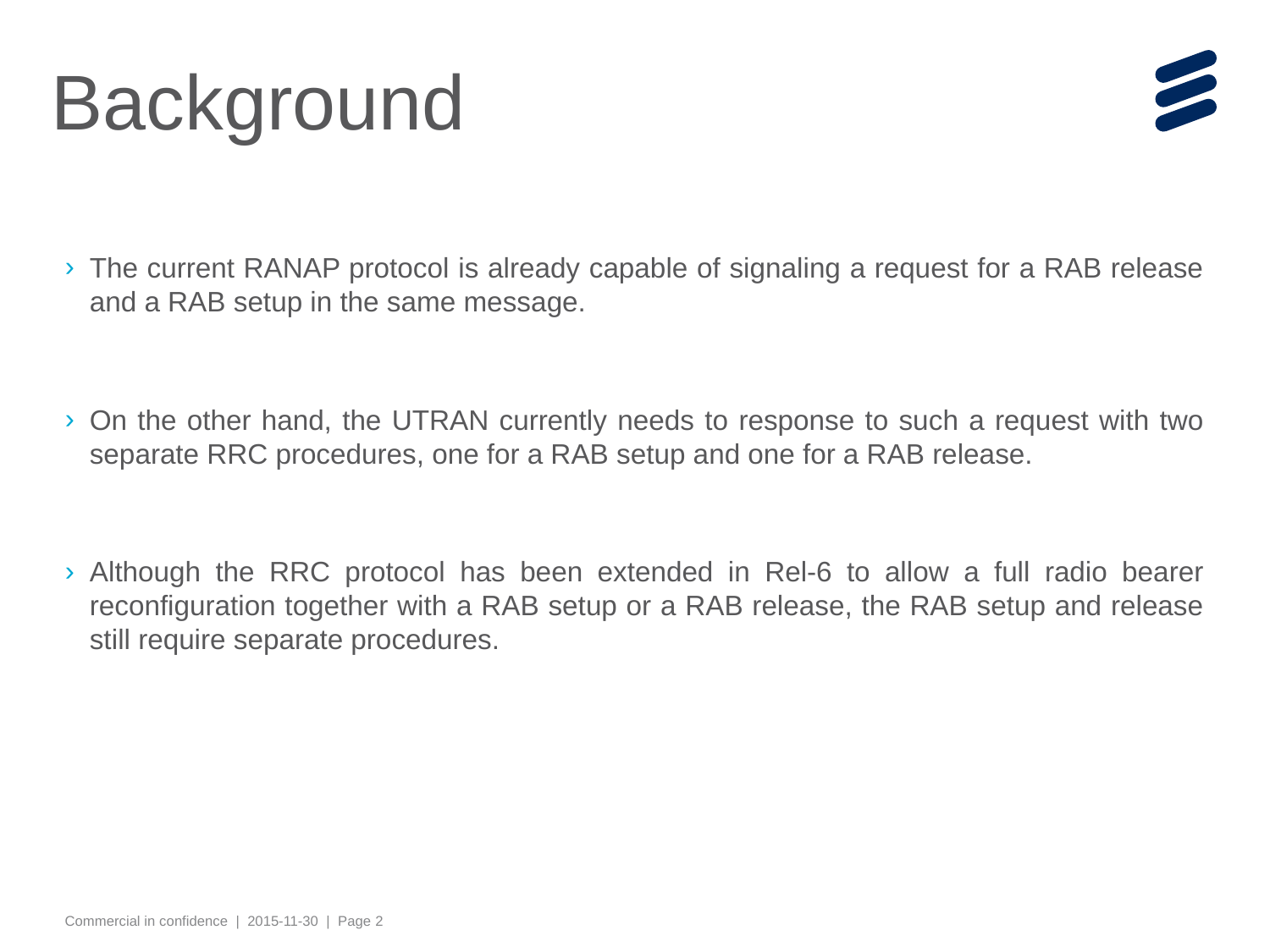

# Background
The current RANAP protocol is already capable of signaling a request for a RAB release and a RAB setup in the same message.

On the other hand, the UTRAN currently needs to response to such a request with two separate RRC procedures, one for a RAB setup and one for a RAB release.

Although the RRC protocol has been extended in Rel-6 to allow a full radio bearer reconfiguration together with a RAB setup or a RAB release, the RAB setup and release still require separate procedures.